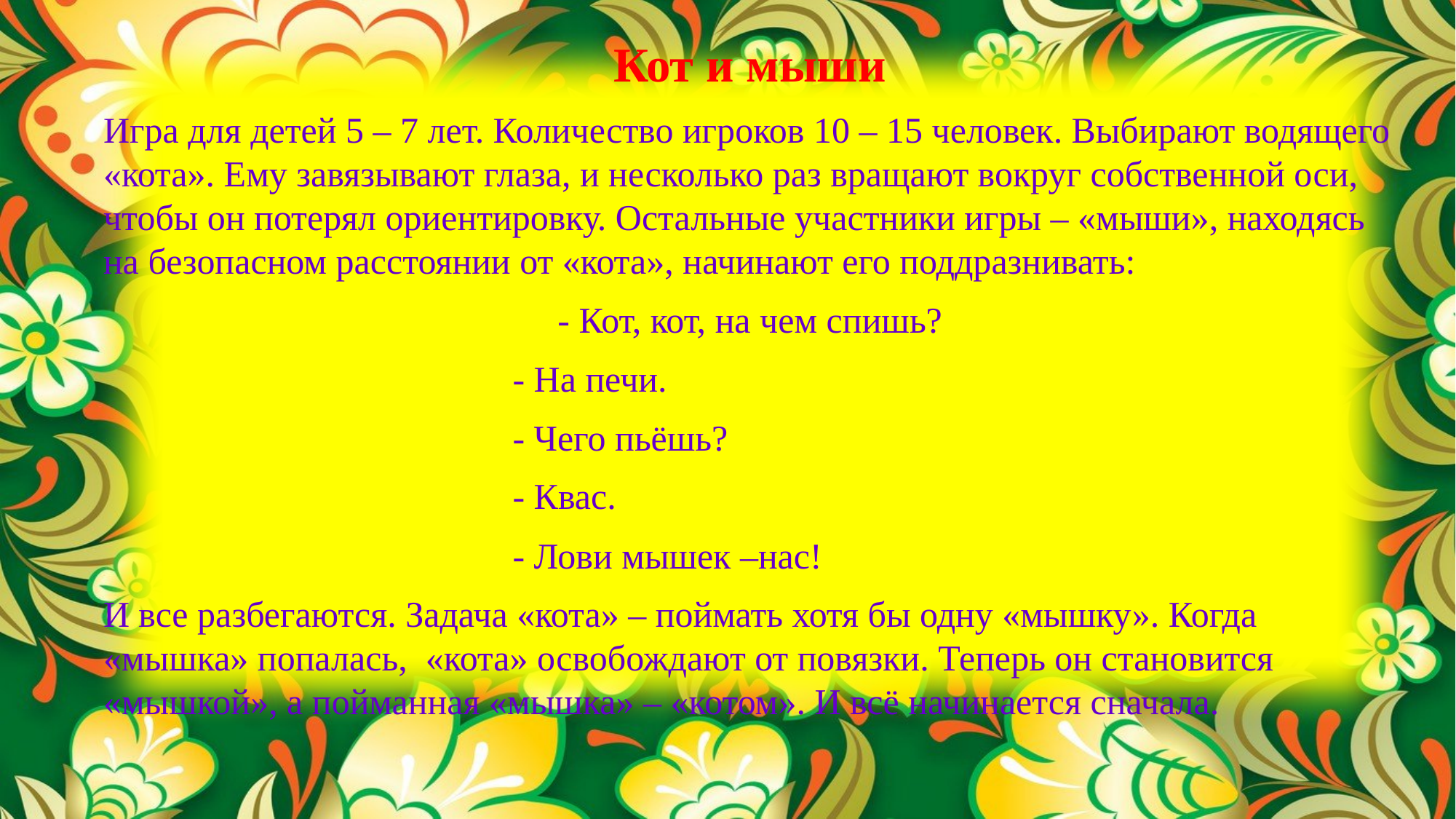

Кот и мыши
Игра для детей 5 – 7 лет. Количество игроков 10 – 15 человек. Выбирают водящего «кота». Ему завязывают глаза, и несколько раз вращают вокруг собственной оси, чтобы он потерял ориентировку. Остальные участники игры – «мыши», находясь на безопасном расстоянии от «кота», начинают его поддразнивать:
- Кот, кот, на чем спишь?
                                             - На печи.
                                             - Чего пьёшь?
                                             - Квас.
                                             - Лови мышек –нас!
И все разбегаются. Задача «кота» – поймать хотя бы одну «мышку». Когда «мышка» попалась,  «кота» освобождают от повязки. Теперь он становится «мышкой», а пойманная «мышка» – «котом». И всё начинается сначала.